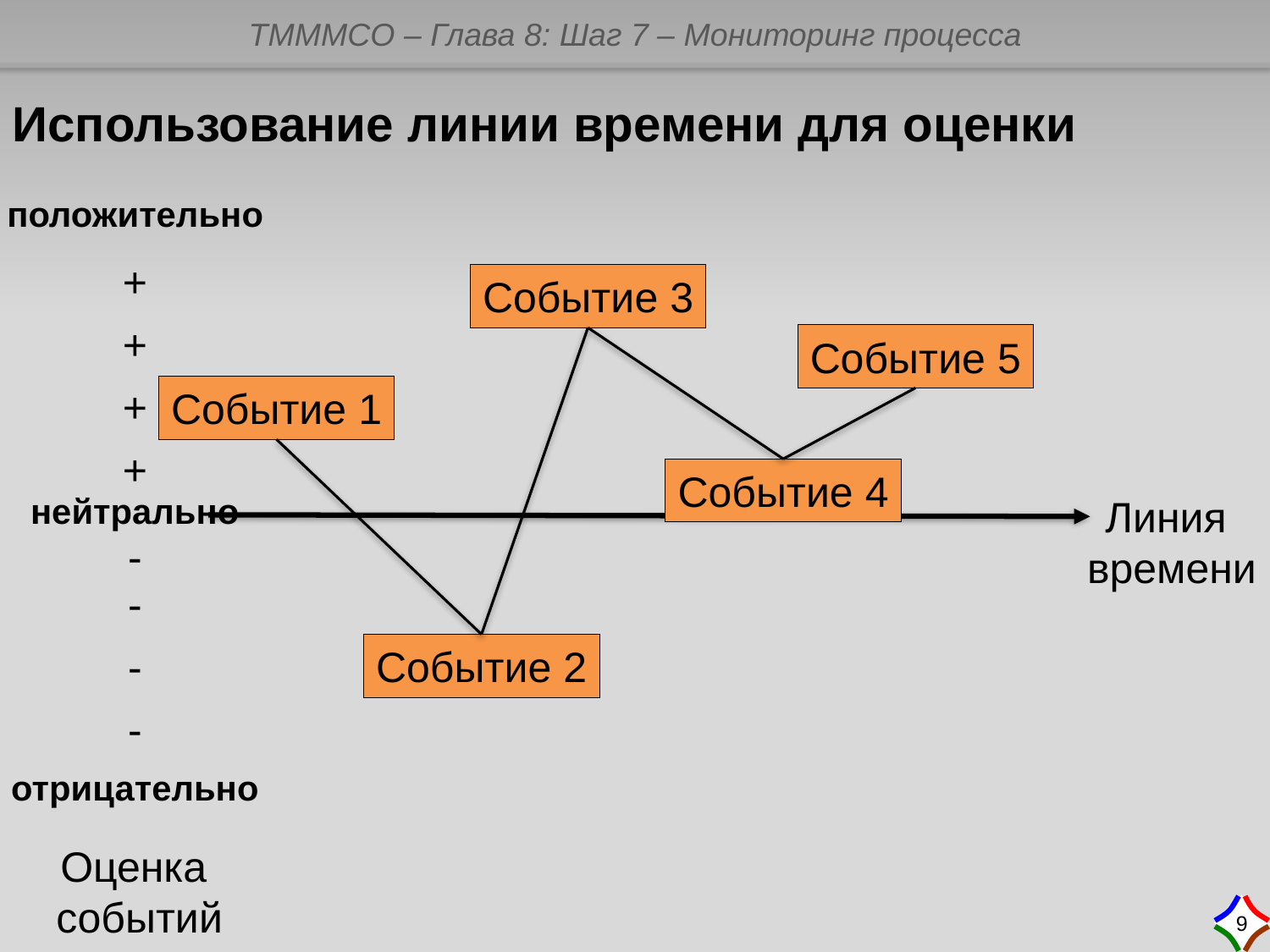

Использование линии времени для оценки
положительно
+
+
+
+
нейтрально
-
-
-
-
отрицательно
Событие 3
Событие 5
Событие 1
Событие 4
Линия
времени
Событие 2
Оценка
событий